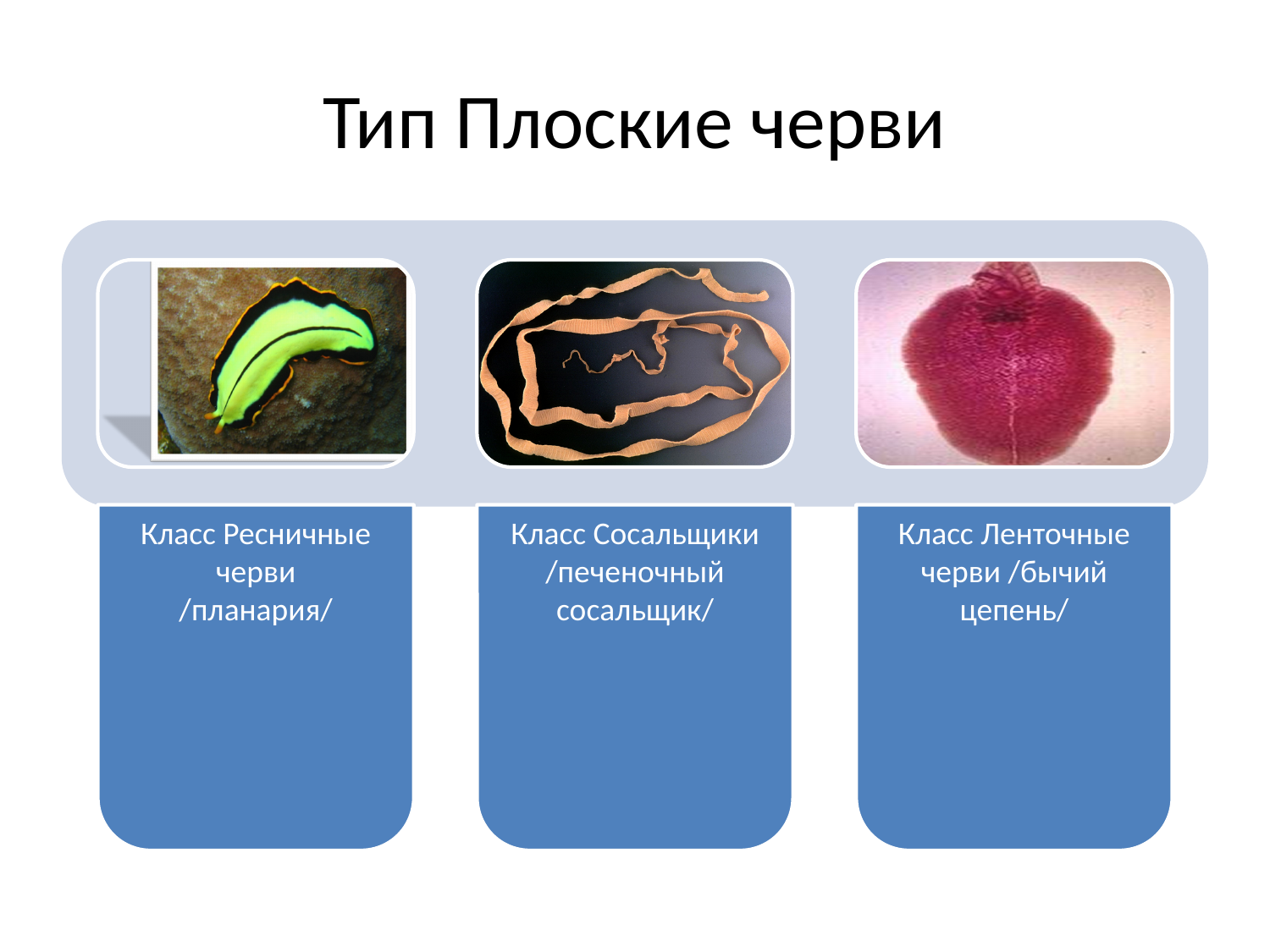

# Тип Плоские черви
Класс Ресничные черви
/планария/
Класс Сосальщики
/печеночный сосальщик/
Класс Ленточные черви /бычий цепень/